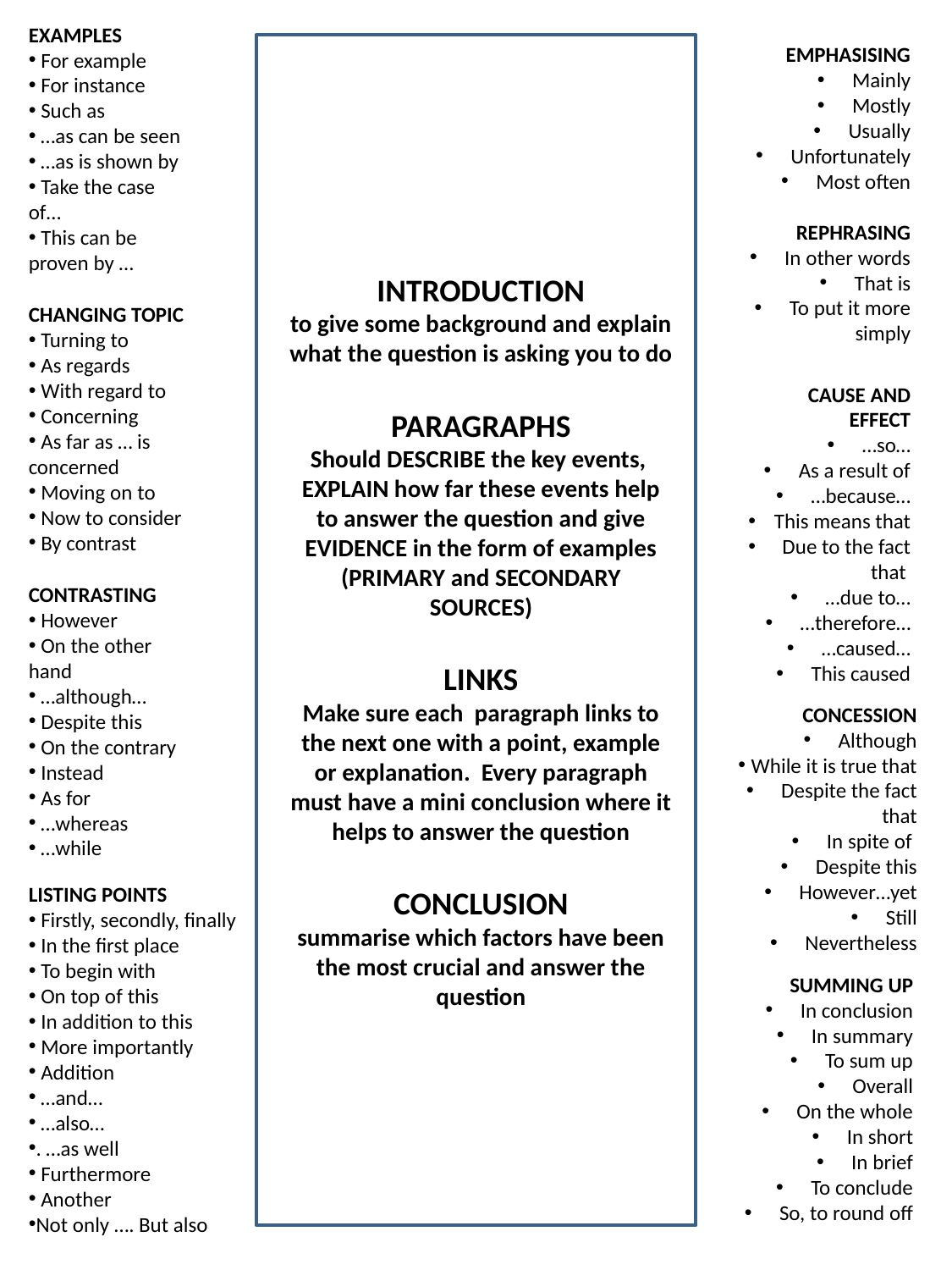

EXAMPLES
 For example
 For instance
 Such as
 …as can be seen
 …as is shown by
 Take the case of…
 This can be proven by …

INTRODUCTION
to give some background and explain what the question is asking you to do

PARAGRAPHS
Should DESCRIBE the key events,
EXPLAIN how far these events help to answer the question and give EVIDENCE in the form of examples (PRIMARY and SECONDARY SOURCES)

LINKS
Make sure each  paragraph links to the next one with a point, example or explanation.  Every paragraph must have a mini conclusion where it helps to answer the question

CONCLUSION
summarise which factors have been the most crucial and answer the question
EMPHASISING
 Mainly
 Mostly
 Usually
 Unfortunately
 Most often

REPHRASING
 In other words
 That is
 To put it more simply
CHANGING TOPIC
 Turning to
 As regards
 With regard to
 Concerning
 As far as … is concerned
 Moving on to
 Now to consider
 By contrast
CAUSE AND EFFECT
 …so…
 As a result of
 …because…
 This means that
 Due to the fact that
 …due to…
 …therefore…
 …caused…
 This caused
CONTRASTING
 However
 On the other hand
 …although…
 Despite this
 On the contrary
 Instead
 As for
 …whereas
 …while
CONCESSION
 Although
 While it is true that
 Despite the fact that
 In spite of
 Despite this
 However…yet
 Still
 Nevertheless
LISTING POINTS
 Firstly, secondly, finally
 In the first place
 To begin with
 On top of this
 In addition to this
 More importantly
 Addition
 …and…
 …also…
. …as well
 Furthermore
 Another
Not only …. But also
SUMMING UP
 In conclusion
 In summary
 To sum up
 Overall
 On the whole
 In short
 In brief
 To conclude
 So, to round off